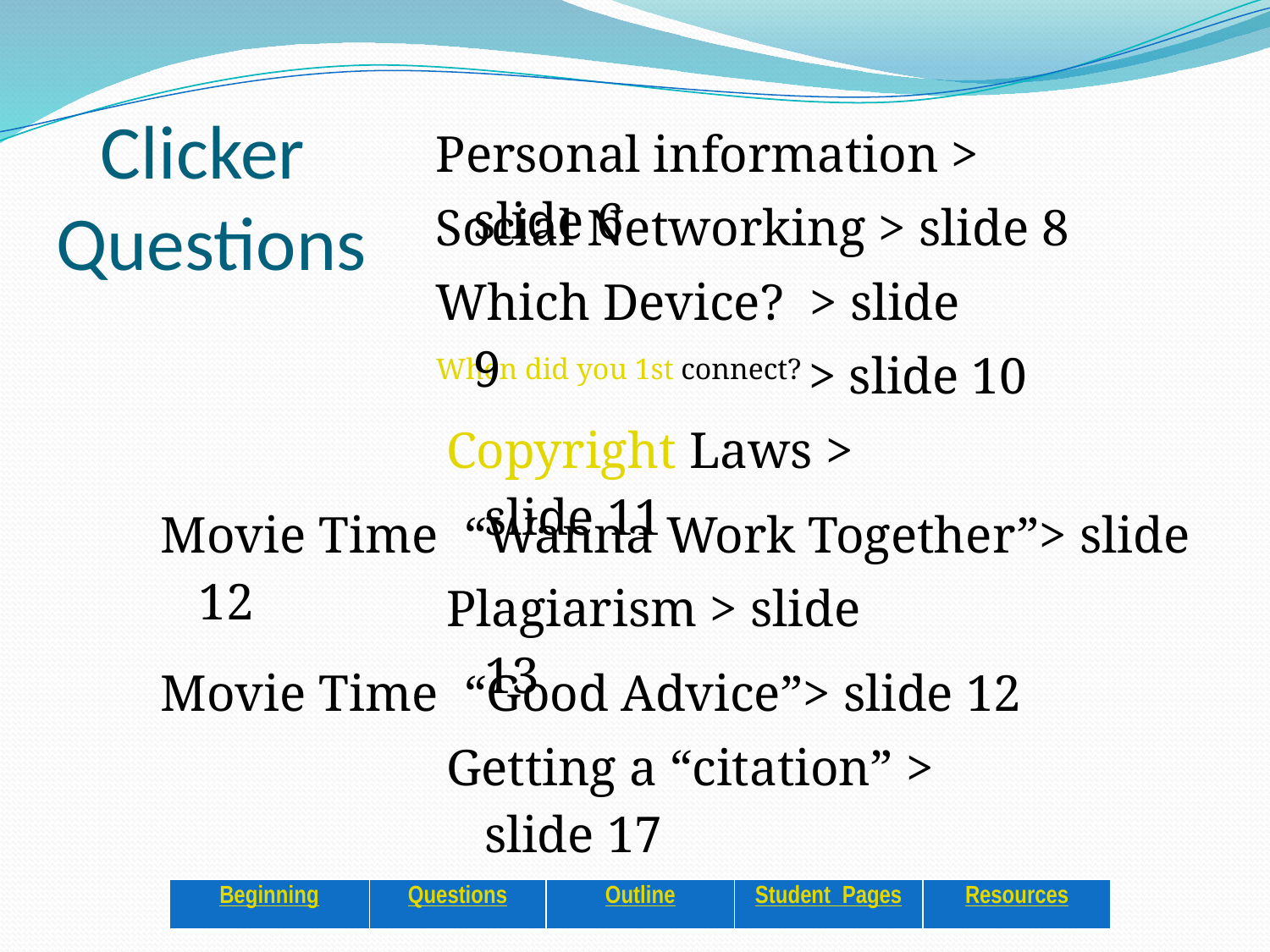

# Clicker Questions
Personal information > slide 6
Social Networking > slide 8
Which Device?  > slide 9
When did you 1st connect? > slide 10
Copyright Laws > slide 11
Movie Time  “Wanna Work Together”> slide 12
Plagiarism > slide 13
Movie Time  “Good Advice”> slide 12
Getting a “citation” > slide 17
| Beginning | Questions | Outline | Student Pages | Resources |
| --- | --- | --- | --- | --- |